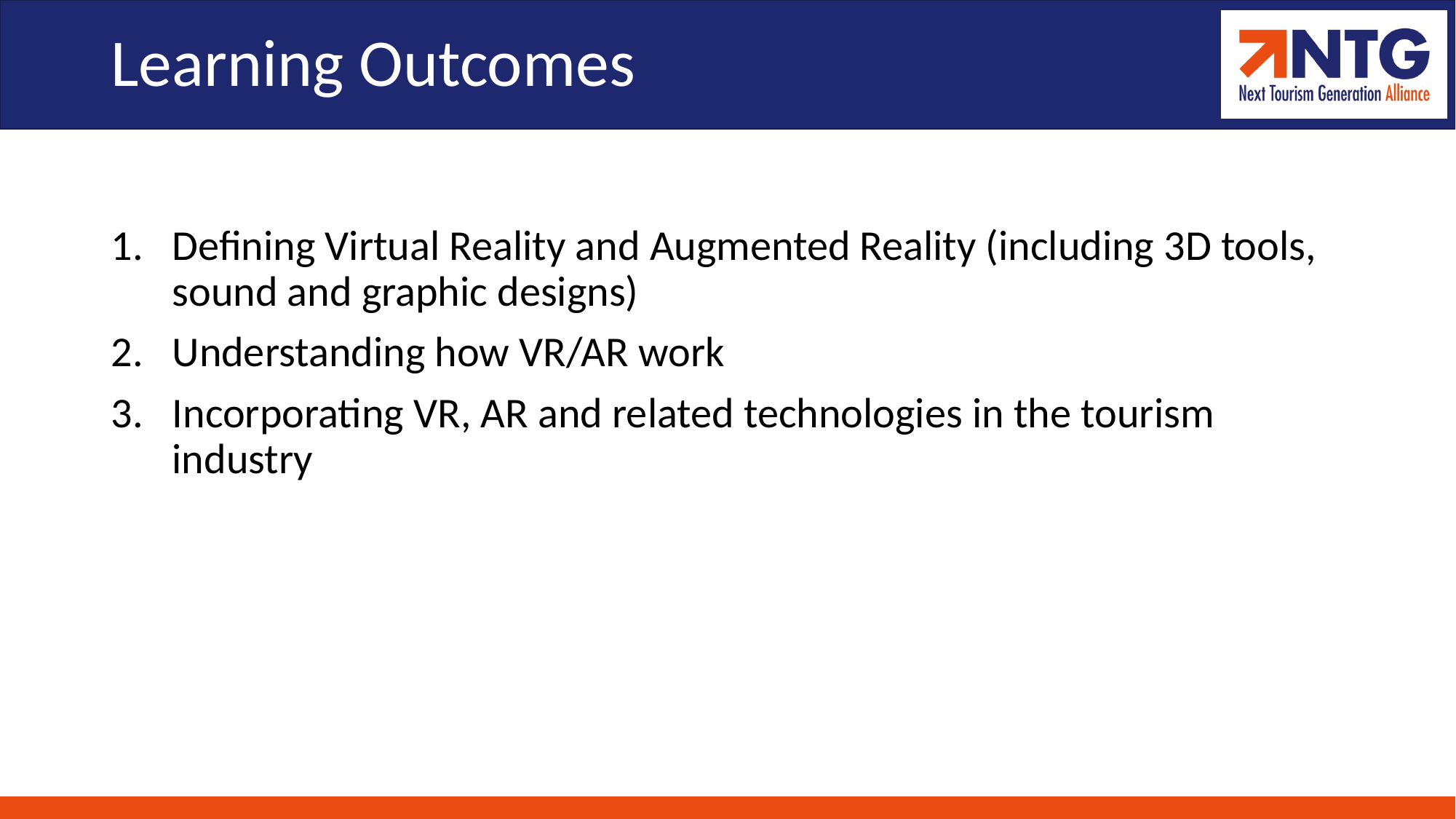

# Learning Outcomes
Defining Virtual Reality and Augmented Reality (including 3D tools, sound and graphic designs)
Understanding how VR/AR work
Incorporating VR, AR and related technologies in the tourism industry